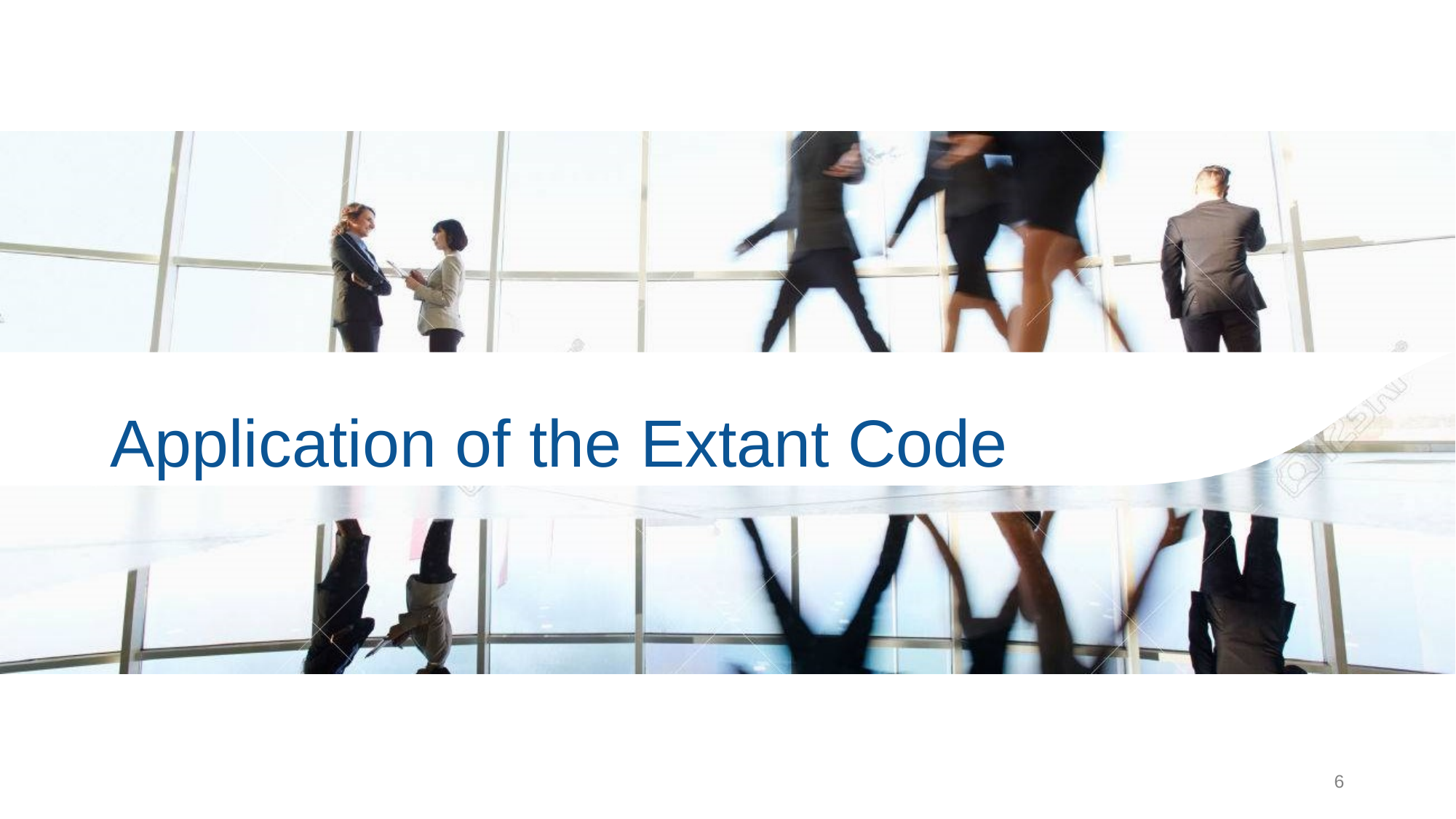

# Application of the Extant Code
6